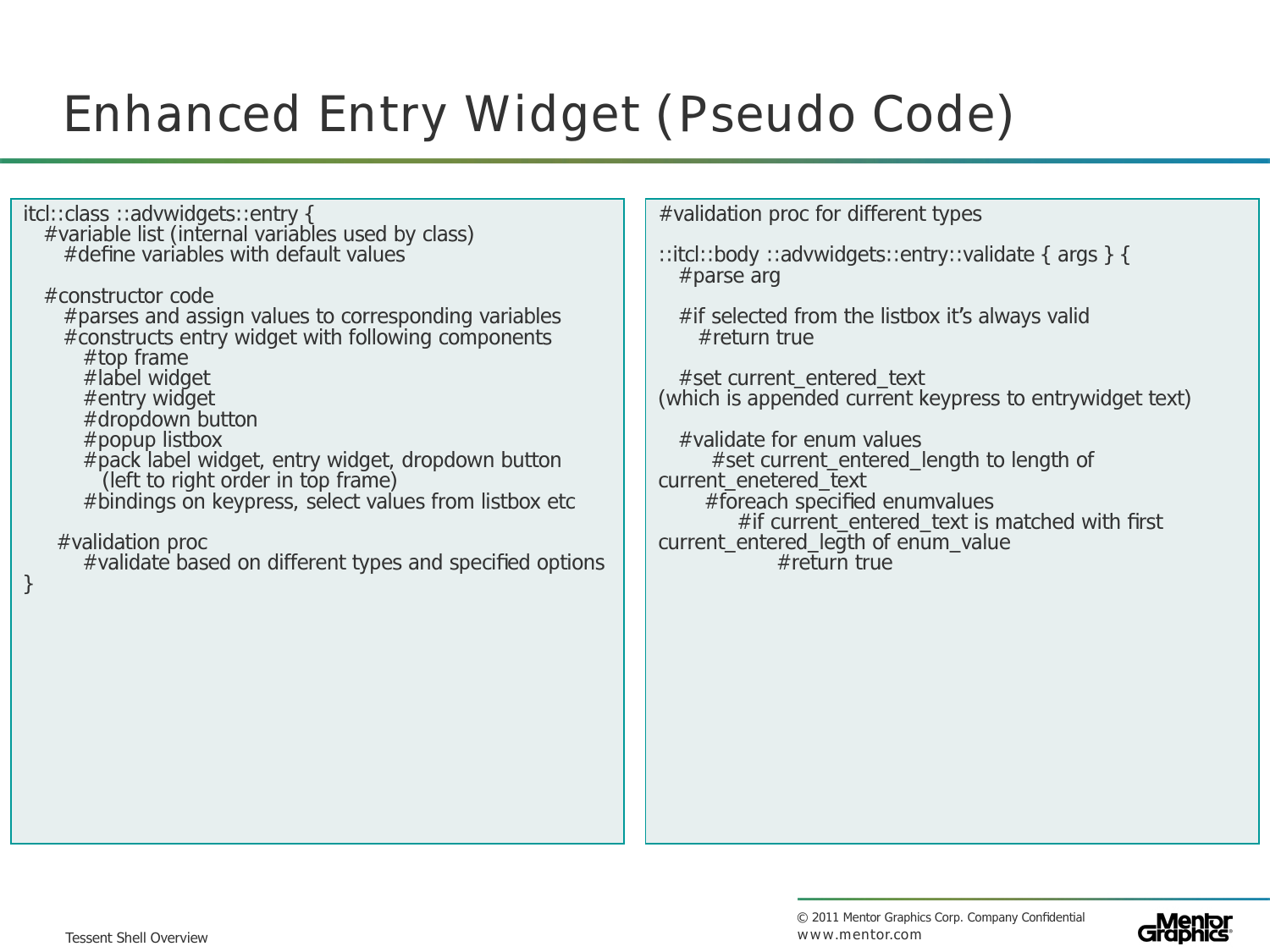

# Enhanced Entry Widget (Pseudo Code)
| itcl::class ::advwidgets::entry { #variable list (internal variables used by class) #define variables with default values #constructor code #parses and assign values to corresponding variables #constructs entry widget with following components #top frame #label widget #entry widget #dropdown button #popup listbox #pack label widget, entry widget, dropdown button (left to right order in top frame) #bindings on keypress, select values from listbox etc #validation proc #validate based on different types and specified options } |
| --- |
| #validation proc for different types ::itcl::body ::advwidgets::entry::validate { args } { #parse arg #if selected from the listbox it’s always valid #return true #set current\_entered\_text (which is appended current keypress to entrywidget text) #validate for enum values #set current\_entered\_length to length of current\_enetered\_text #foreach specified enumvalues #if current\_entered\_text is matched with first current\_entered\_legth of enum\_value #return true |
| --- |
Tessent Shell Overview